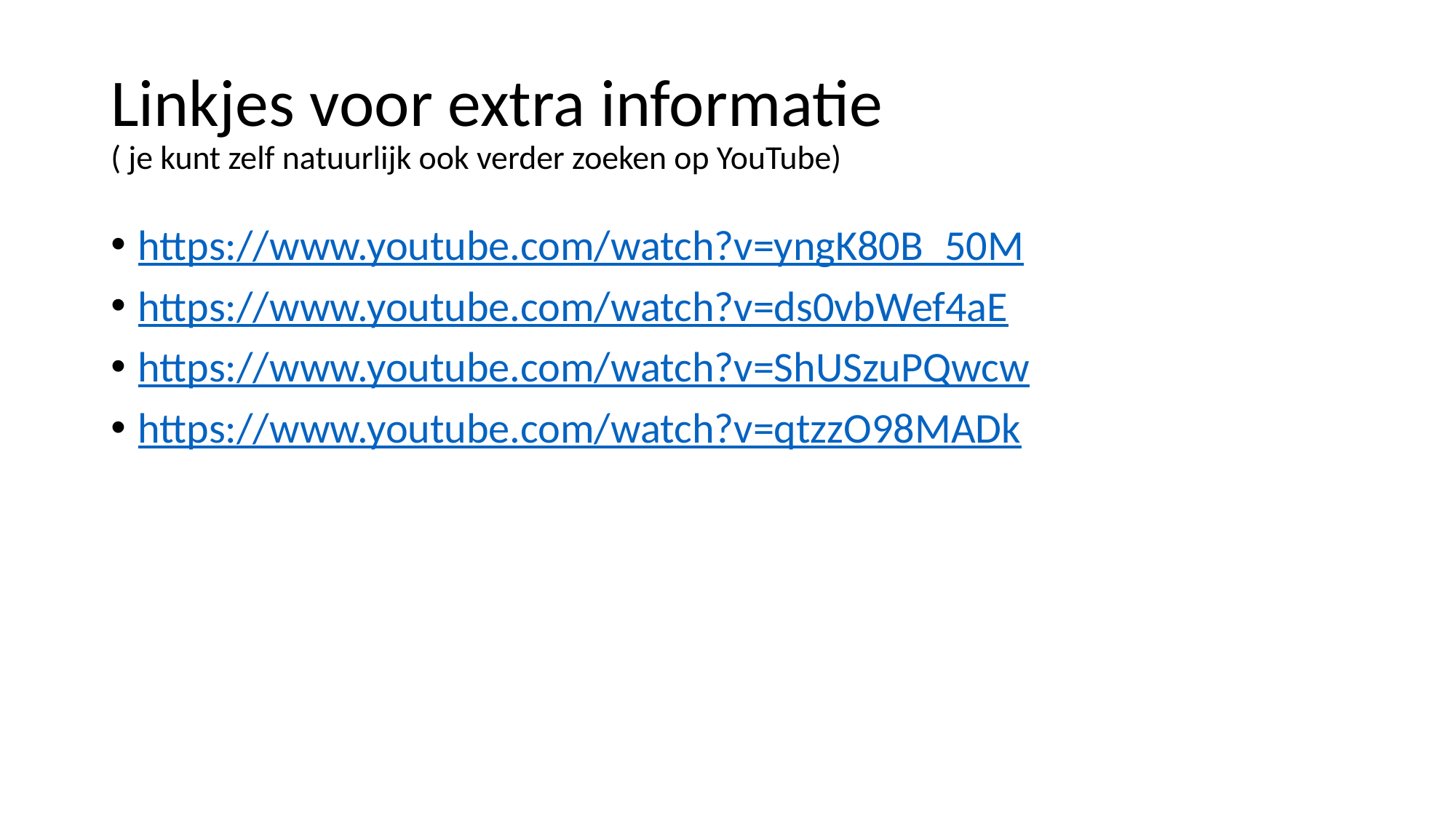

# Linkjes voor extra informatie ( je kunt zelf natuurlijk ook verder zoeken op YouTube)
https://www.youtube.com/watch?v=yngK80B_50M
https://www.youtube.com/watch?v=ds0vbWef4aE
https://www.youtube.com/watch?v=ShUSzuPQwcw
https://www.youtube.com/watch?v=qtzzO98MADk